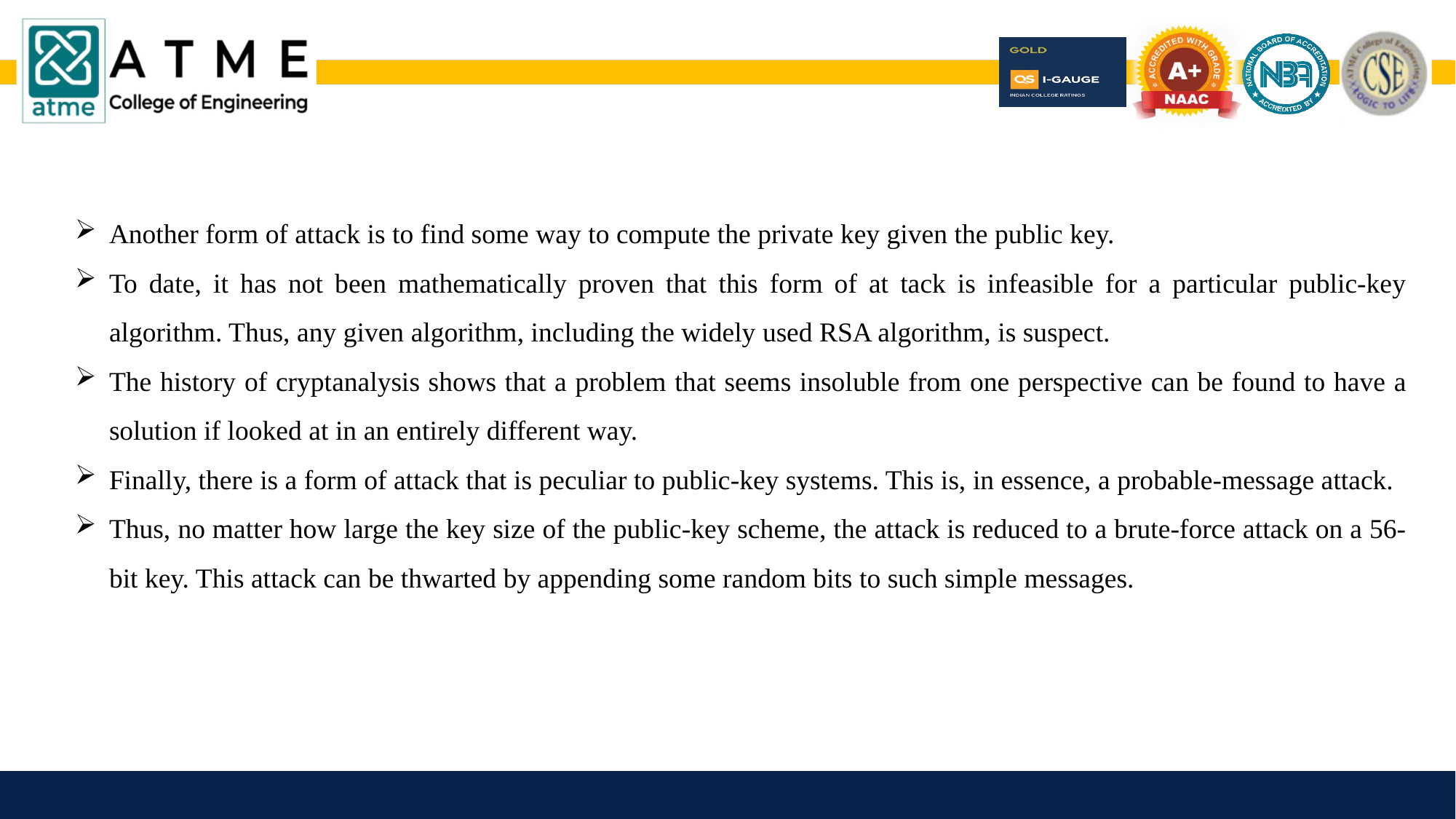

Another form of attack is to find some way to compute the private key given the public key.
To date, it has not been mathematically proven that this form of at tack is infeasible for a particular public-key algorithm. Thus, any given algorithm, including the widely used RSA algorithm, is suspect.
The history of cryptanalysis shows that a problem that seems insoluble from one perspective can be found to have a solution if looked at in an entirely different way.
Finally, there is a form of attack that is peculiar to public-key systems. This is, in essence, a probable-message attack.
Thus, no matter how large the key size of the public-key scheme, the attack is reduced to a brute-force attack on a 56-bit key. This attack can be thwarted by appending some random bits to such simple messages.